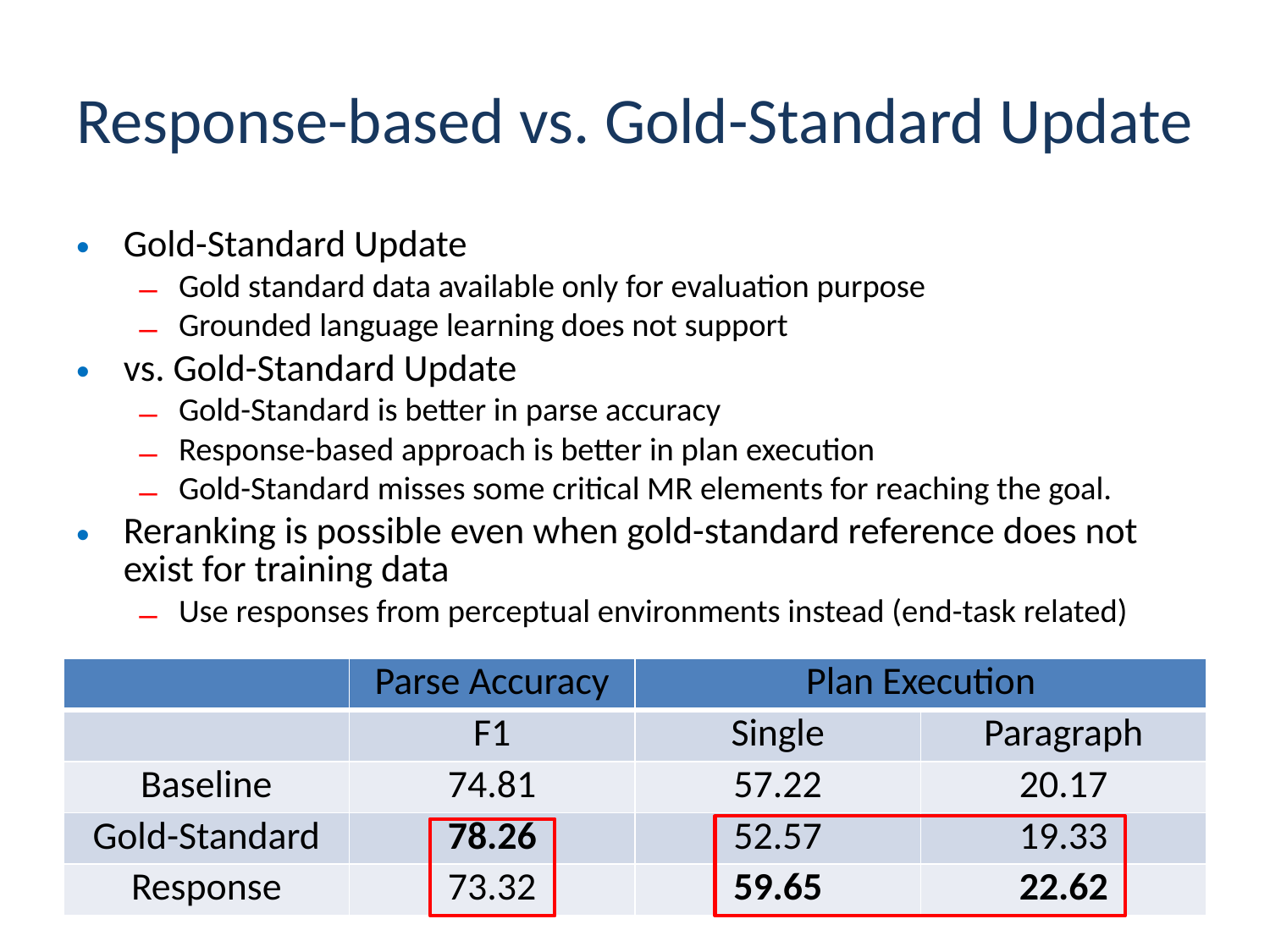

# Response-based vs. Gold-Standard Update
Gold-Standard Update
Gold standard data available only for evaluation purpose
Grounded language learning does not support
vs. Gold-Standard Update
Gold-Standard is better in parse accuracy
Response-based approach is better in plan execution
Gold-Standard misses some critical MR elements for reaching the goal.
Reranking is possible even when gold-standard reference does not exist for training data
Use responses from perceptual environments instead (end-task related)
|  | Parse Accuracy | Plan Execution |  |
| --- | --- | --- | --- |
|  | F1 | Single | Paragraph |
| Baseline | 74.81 | 57.22 | 20.17 |
| Gold-Standard | 78.26 | 52.57 | 19.33 |
| Response | 73.32 | 59.65 | 22.62 |

33